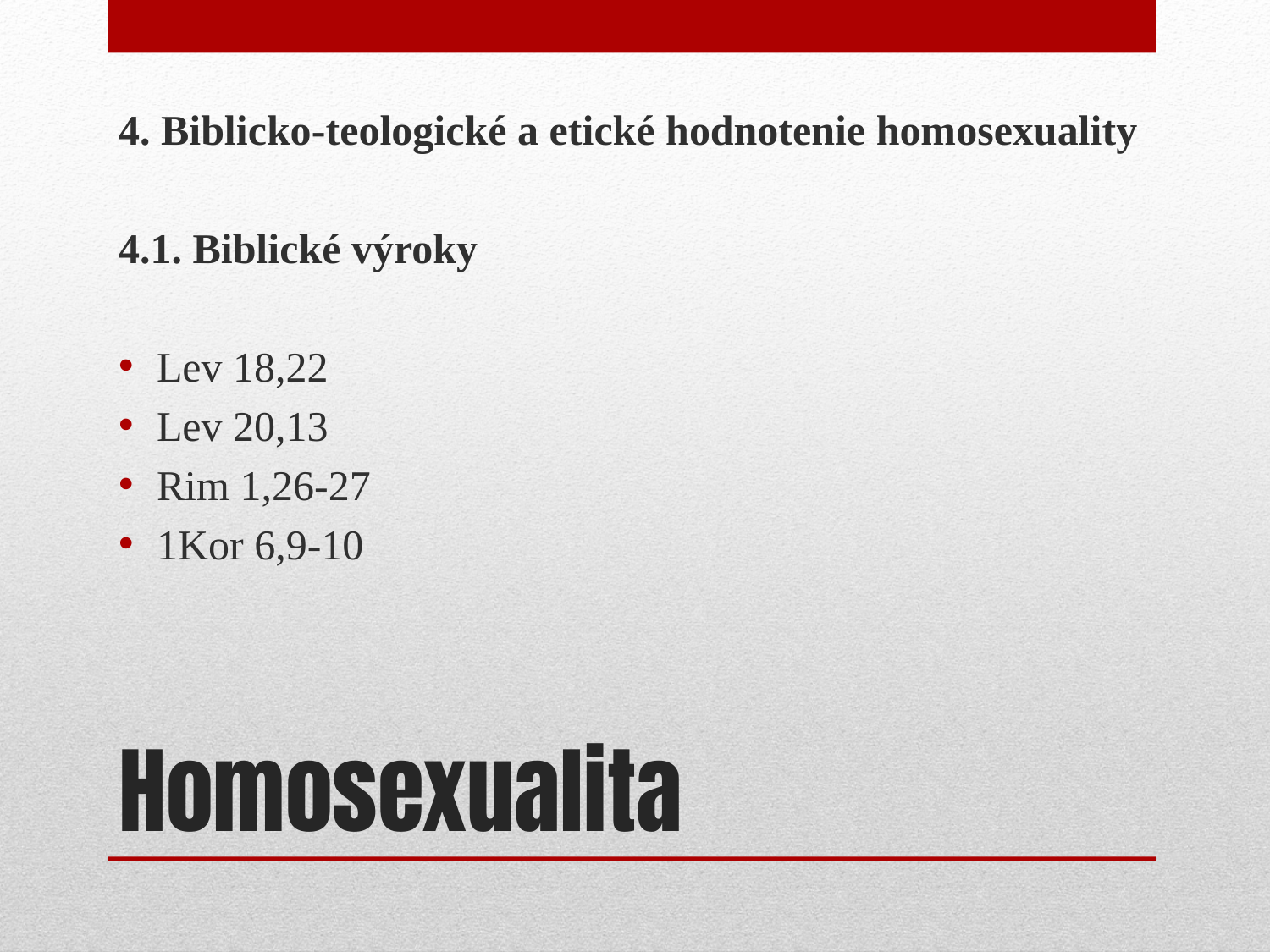

4. Biblicko-teologické a etické hodnotenie homosexuality

4.1. Biblické výroky

Lev 18,22
Lev 20,13
Rim 1,26-27
1Kor 6,9-10

# Homosexualita